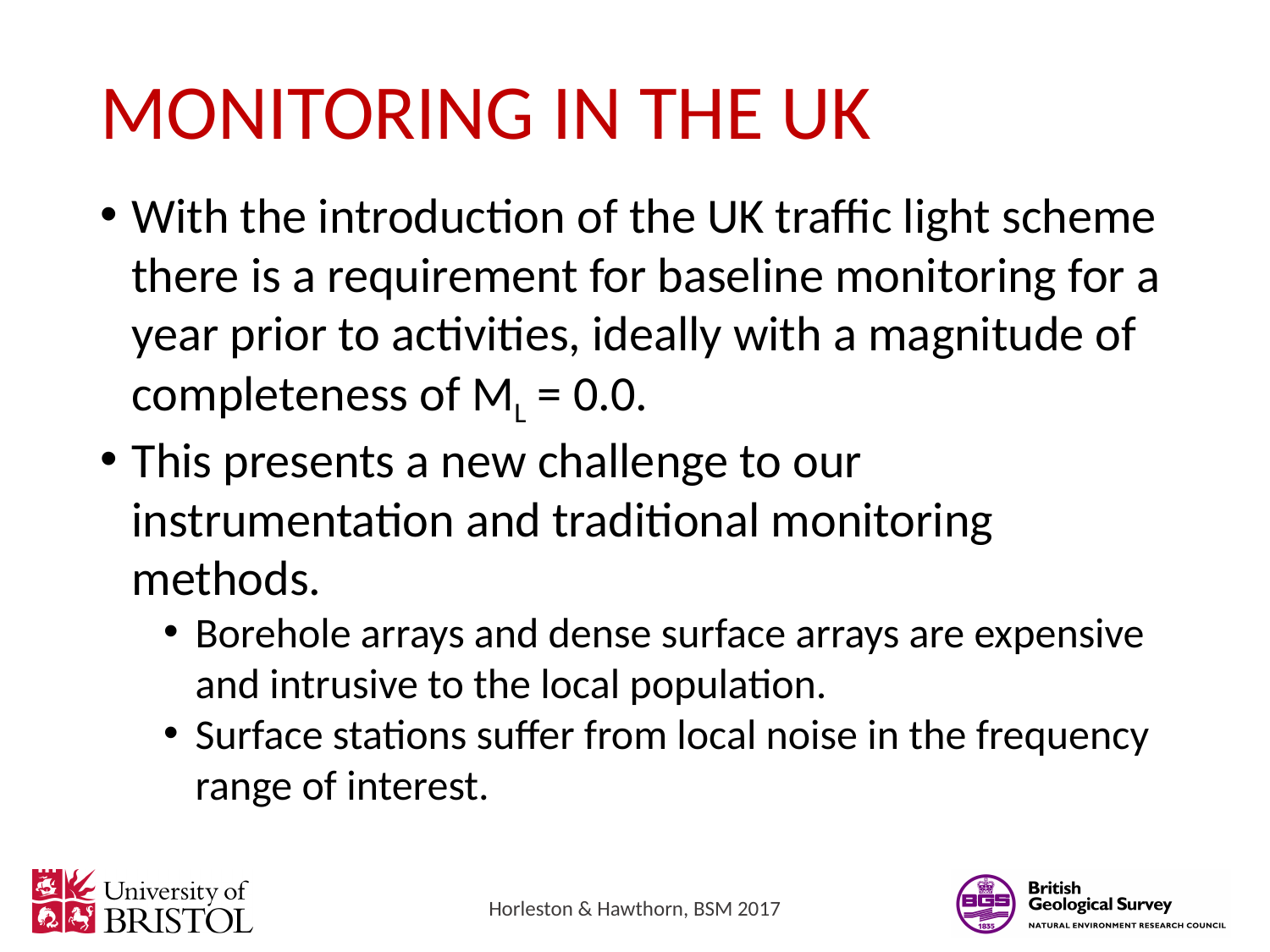

# Monitoring in the UK
With the introduction of the UK traffic light scheme there is a requirement for baseline monitoring for a year prior to activities, ideally with a magnitude of completeness of ML = 0.0.
This presents a new challenge to our instrumentation and traditional monitoring methods.
Borehole arrays and dense surface arrays are expensive and intrusive to the local population.
Surface stations suffer from local noise in the frequency range of interest.
Horleston & Hawthorn, BSM 2017